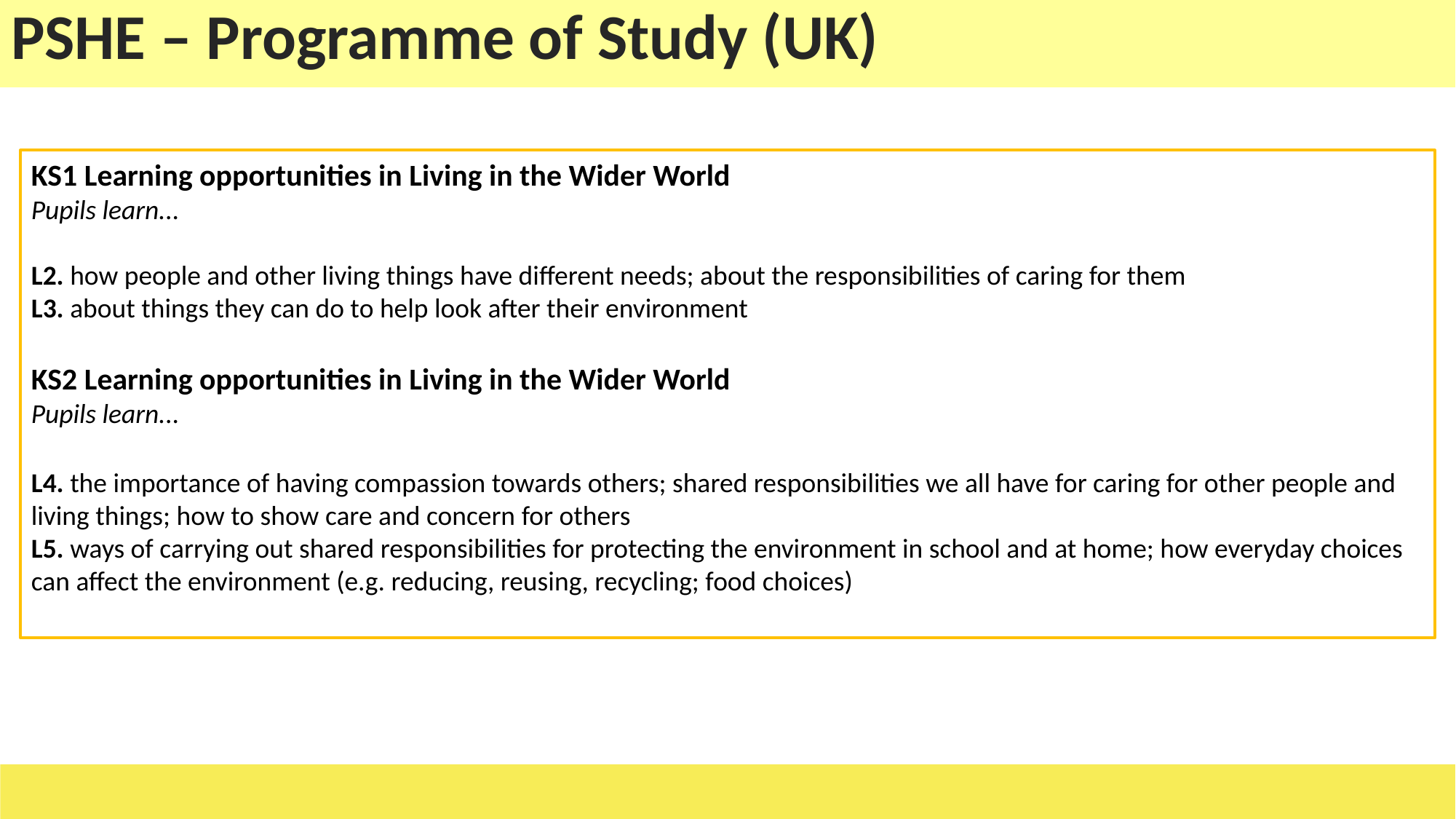

| PSHE – Programme of Study (UK) |
| --- |
KS1 Learning opportunities in Living in the Wider World
Pupils learn...

L2. how people and other living things have different needs; about the responsibilities of caring for them
L3. about things they can do to help look after their environment

KS2 Learning opportunities in Living in the Wider World
Pupils learn...

L4. the importance of having compassion towards others; shared responsibilities we all have for caring for other people and living things; how to show care and concern for others
L5. ways of carrying out shared responsibilities for protecting the environment in school and at home; how everyday choices can affect the environment (e.g. reducing, reusing, recycling; food choices)